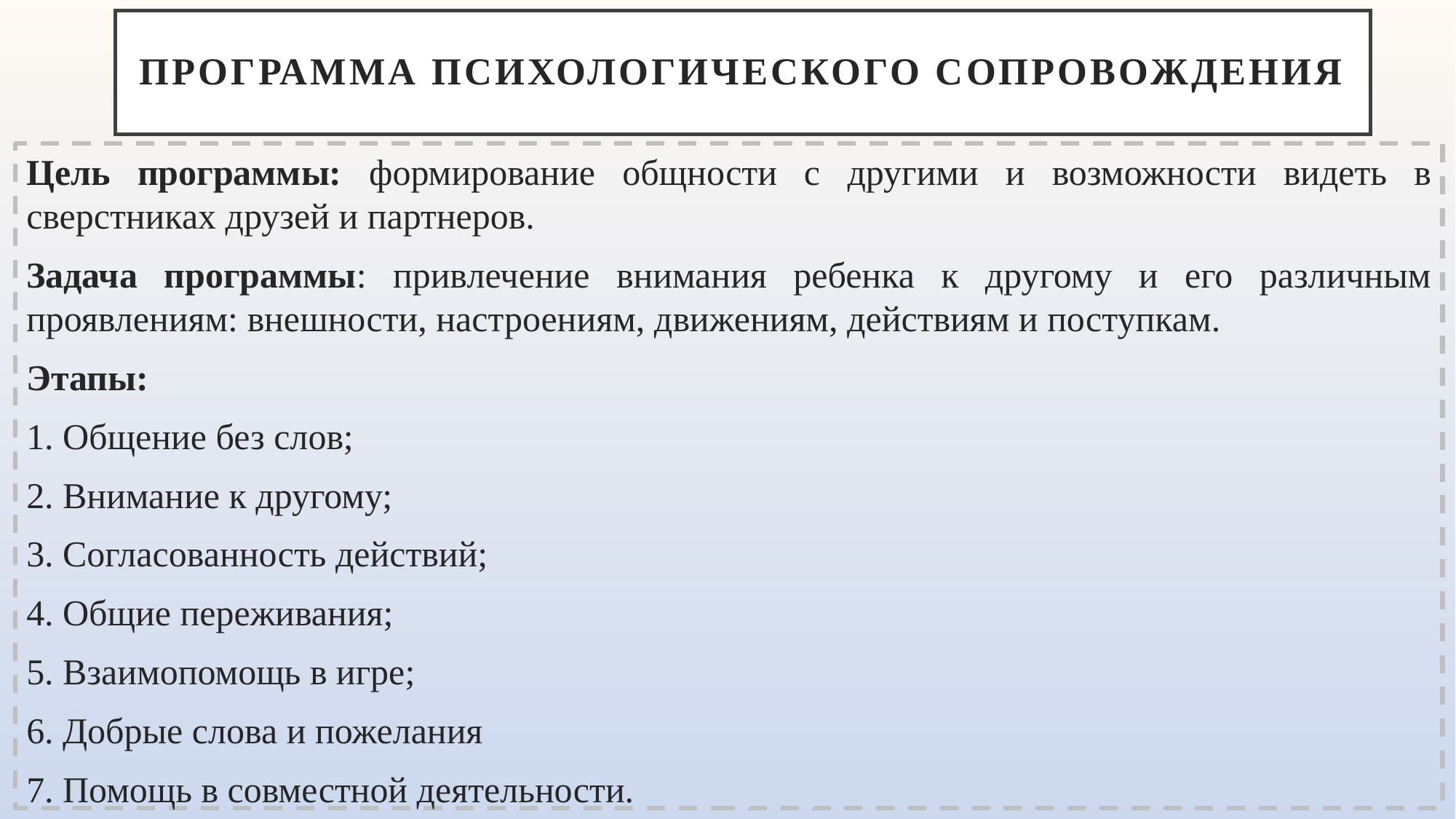

# Программа психологического сопровождения
Цель программы: формирование общности с другими и возможности видеть в сверстниках друзей и партнеров.
Задача программы: привлечение внимания ребенка к другому и его различным проявлениям: внешности, настроениям, движениям, действиям и поступкам.
Этапы:
1. Общение без слов;
2. Внимание к другому;
3. Согласованность действий;
4. Общие переживания;
5. Взаимопомощь в игре;
6. Добрые слова и пожелания
7. Помощь в совместной деятельности.